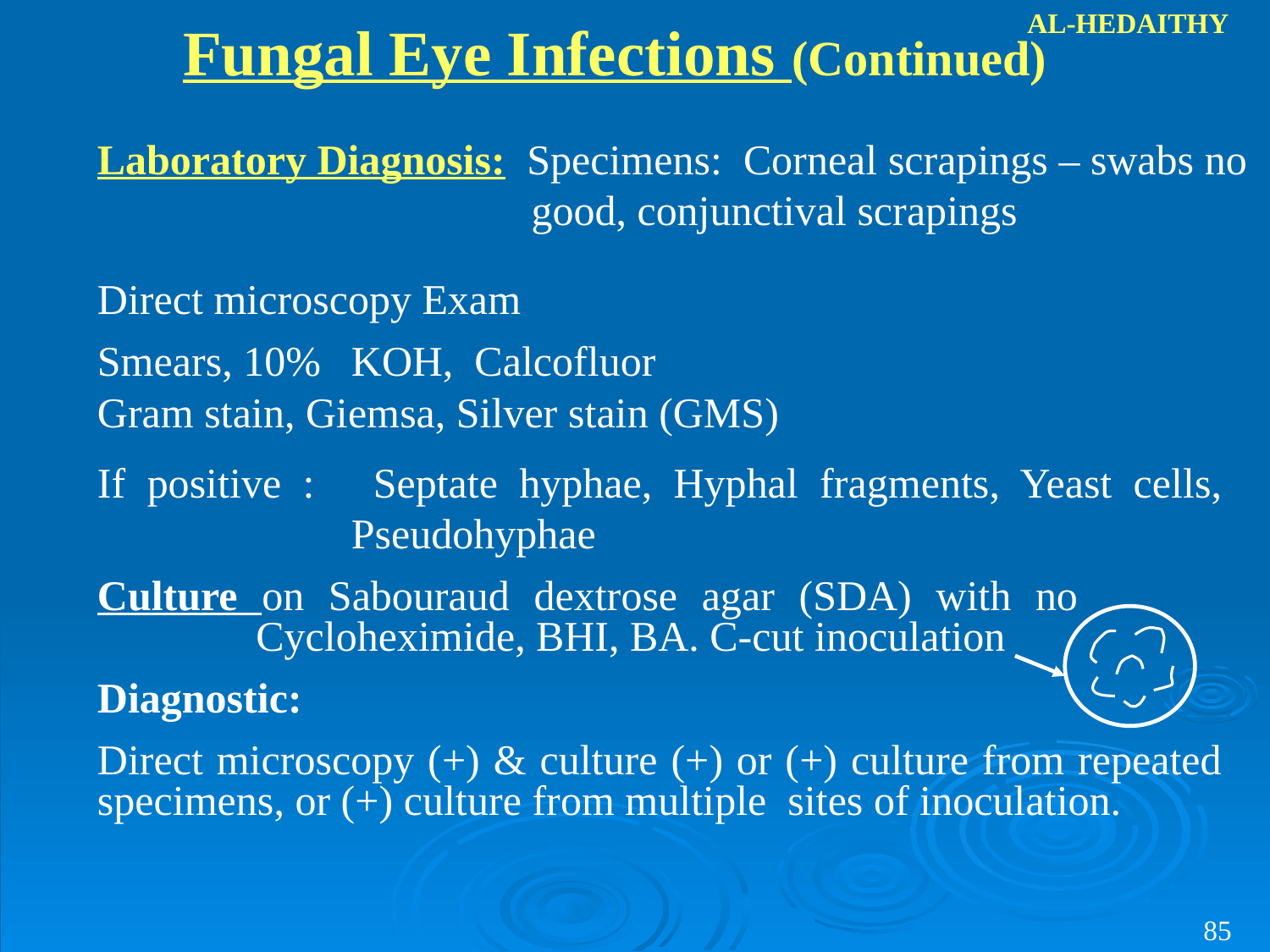

AL-HEDAITHY
Fungal Eye Infections (Continued)
Laboratory Diagnosis:  Specimens:  Corneal scrapings – swabs no 			     good, conjunctival scrapings
Direct microscopy Exam
Smears, 10%	KOH,  Calcofluor
Gram stain, Giemsa, Silver stain (GMS)
If positive :	Septate hyphae, Hyphal fragments, Yeast cells, 		Pseudohyphae
Culture on Sabouraud dextrose agar (SDA) with no 		   Cycloheximide, BHI, BA. C-cut inoculation
Diagnostic:
Direct microscopy (+) & culture (+) or (+) culture from repeated specimens, or (+) culture from multiple  sites of inoculation.

85